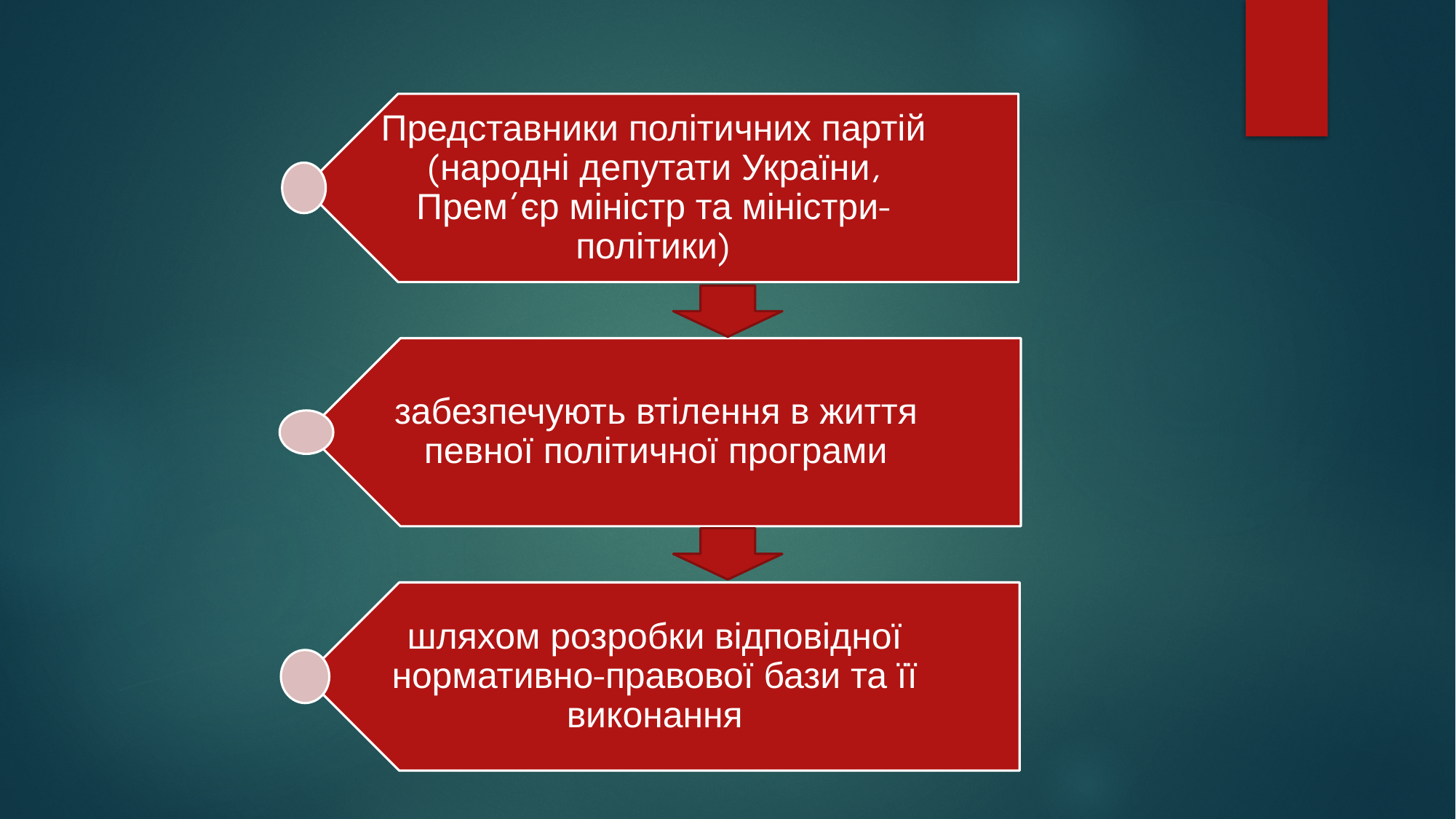

Представники політичних партій (народні депутати України, Прем’єр міністр та міністри-політики)
забезпечують втілення в життя певної політичної програми
шляхом розробки відповідної нормативно-правової бази та її виконання